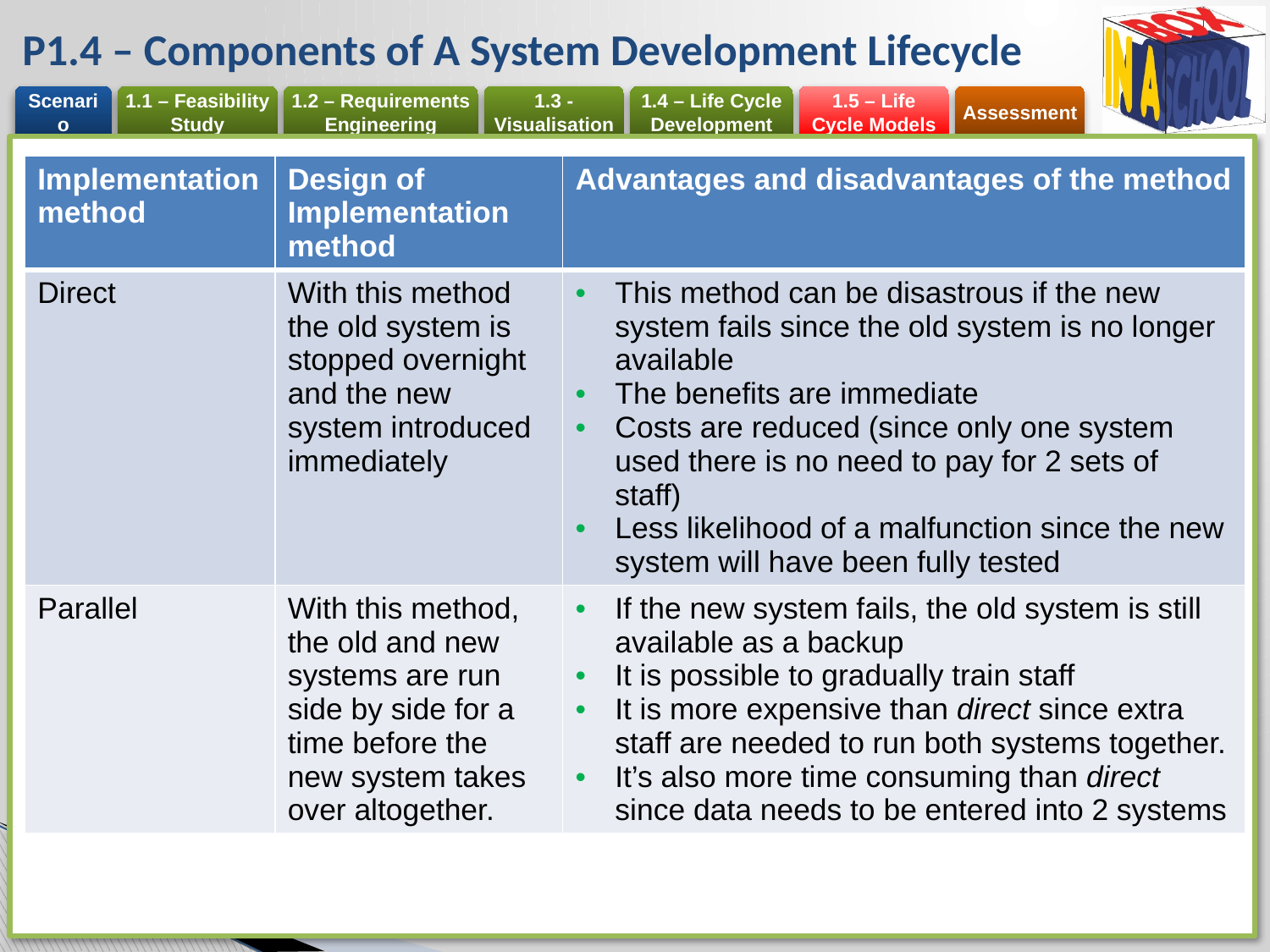

# P1.4 – Components of A System Development Lifecycle
| Implementation method | Design of Implementation method | Advantages and disadvantages of the method |
| --- | --- | --- |
| Direct | With this method the old system is stopped overnight and the new system introduced immediately | This method can be disastrous if the new system fails since the old system is no longer available The benefits are immediate Costs are reduced (since only one system used there is no need to pay for 2 sets of staff) Less likelihood of a malfunction since the new system will have been fully tested |
| Parallel | With this method, the old and new systems are run side by side for a time before the new system takes over altogether. | If the new system fails, the old system is still available as a backup It is possible to gradually train staff It is more expensive than direct since extra staff are needed to run both systems together. It’s also more time consuming than direct since data needs to be entered into 2 systems |